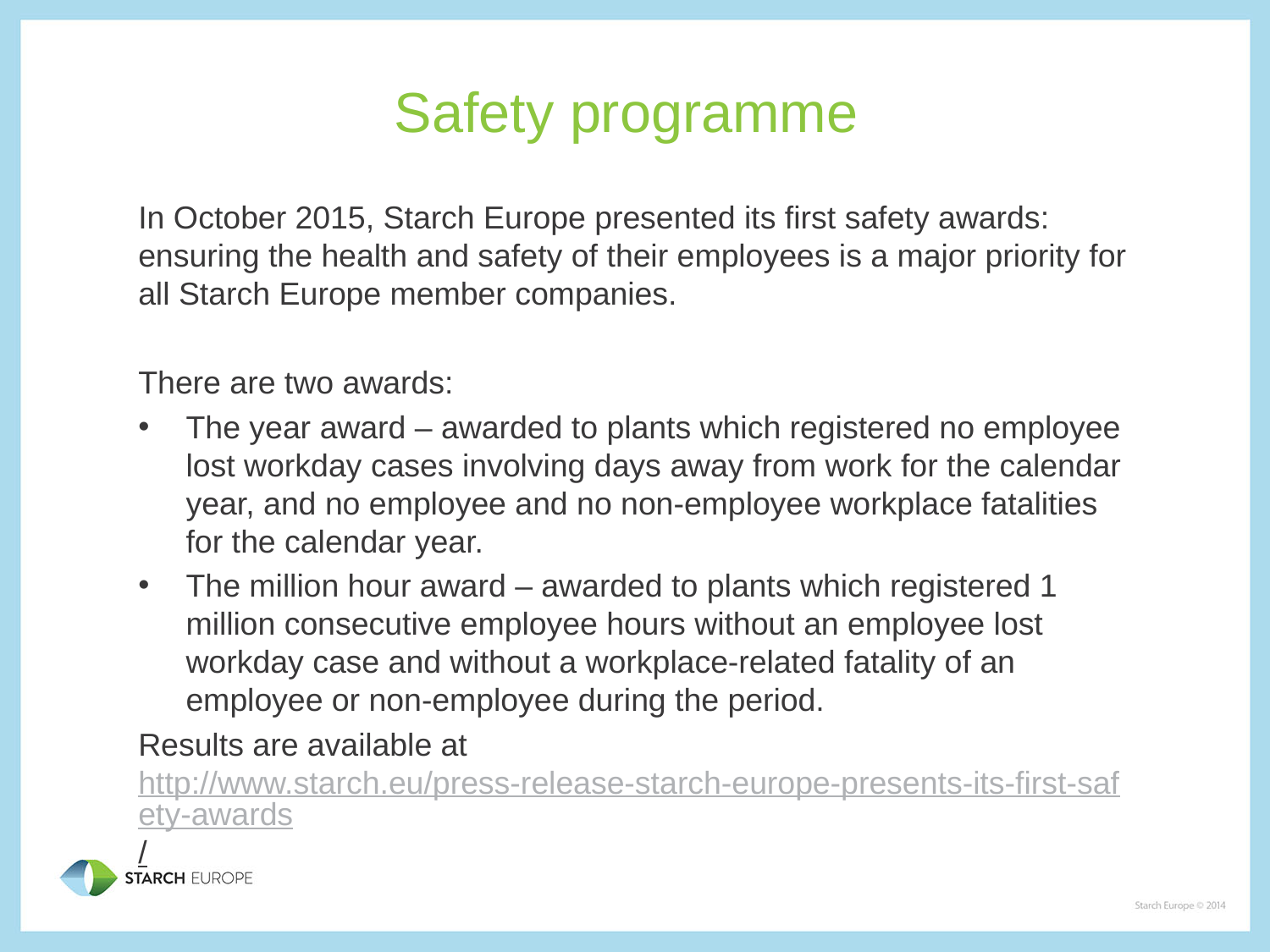

# Safety programme
In October 2015, Starch Europe presented its first safety awards: ensuring the health and safety of their employees is a major priority for all Starch Europe member companies.

There are two awards:
The year award – awarded to plants which registered no employee lost workday cases involving days away from work for the calendar year, and no employee and no non-employee workplace fatalities for the calendar year.
The million hour award – awarded to plants which registered 1 million consecutive employee hours without an employee lost workday case and without a workplace-related fatality of an employee or non-employee during the period.
Results are available at http://www.starch.eu/press-release-starch-europe-presents-its-first-safety-awards/